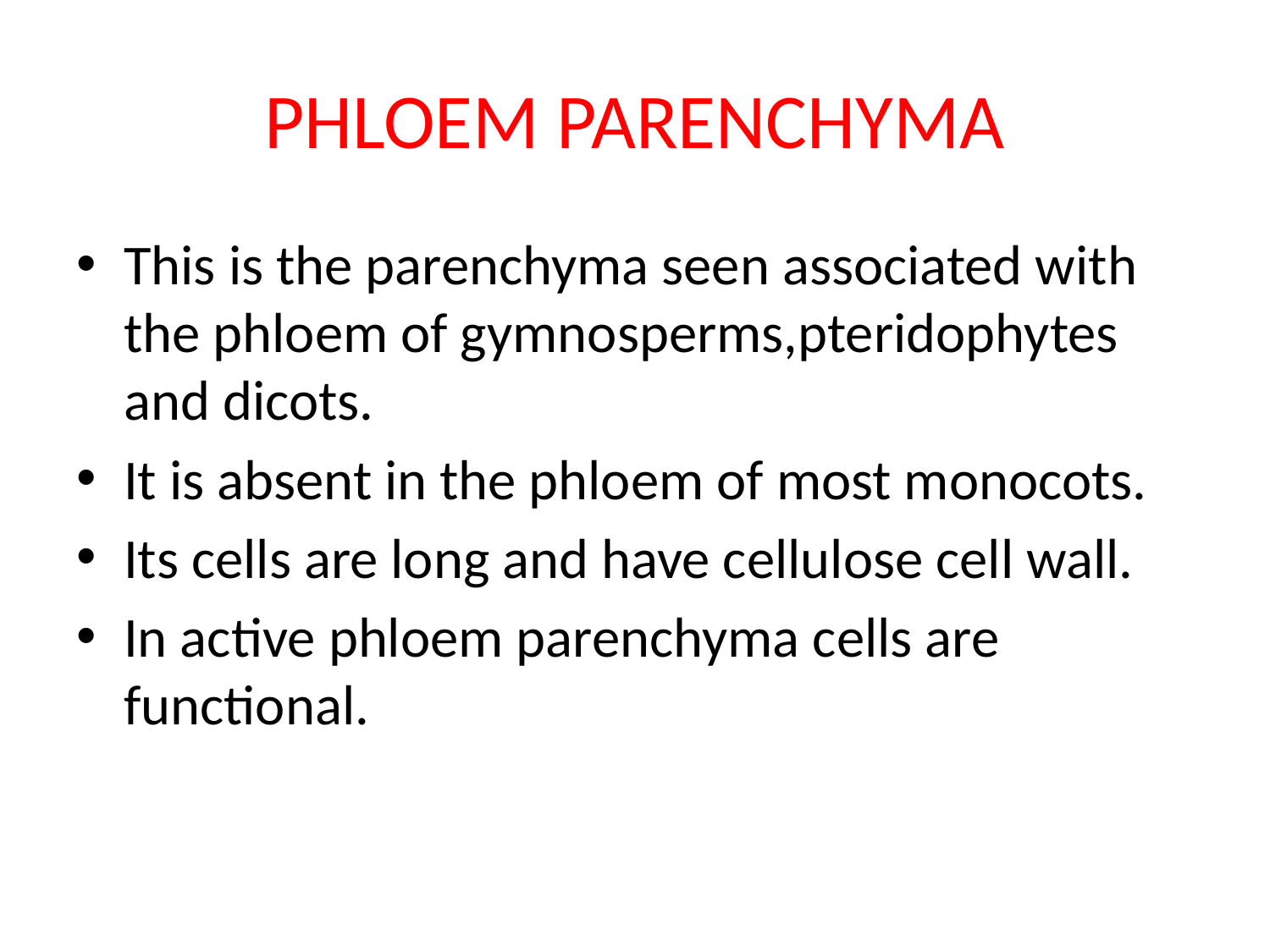

# PHLOEM PARENCHYMA
This is the parenchyma seen associated with the phloem of gymnosperms,pteridophytes and dicots.
It is absent in the phloem of most monocots.
Its cells are long and have cellulose cell wall.
In active phloem parenchyma cells are functional.